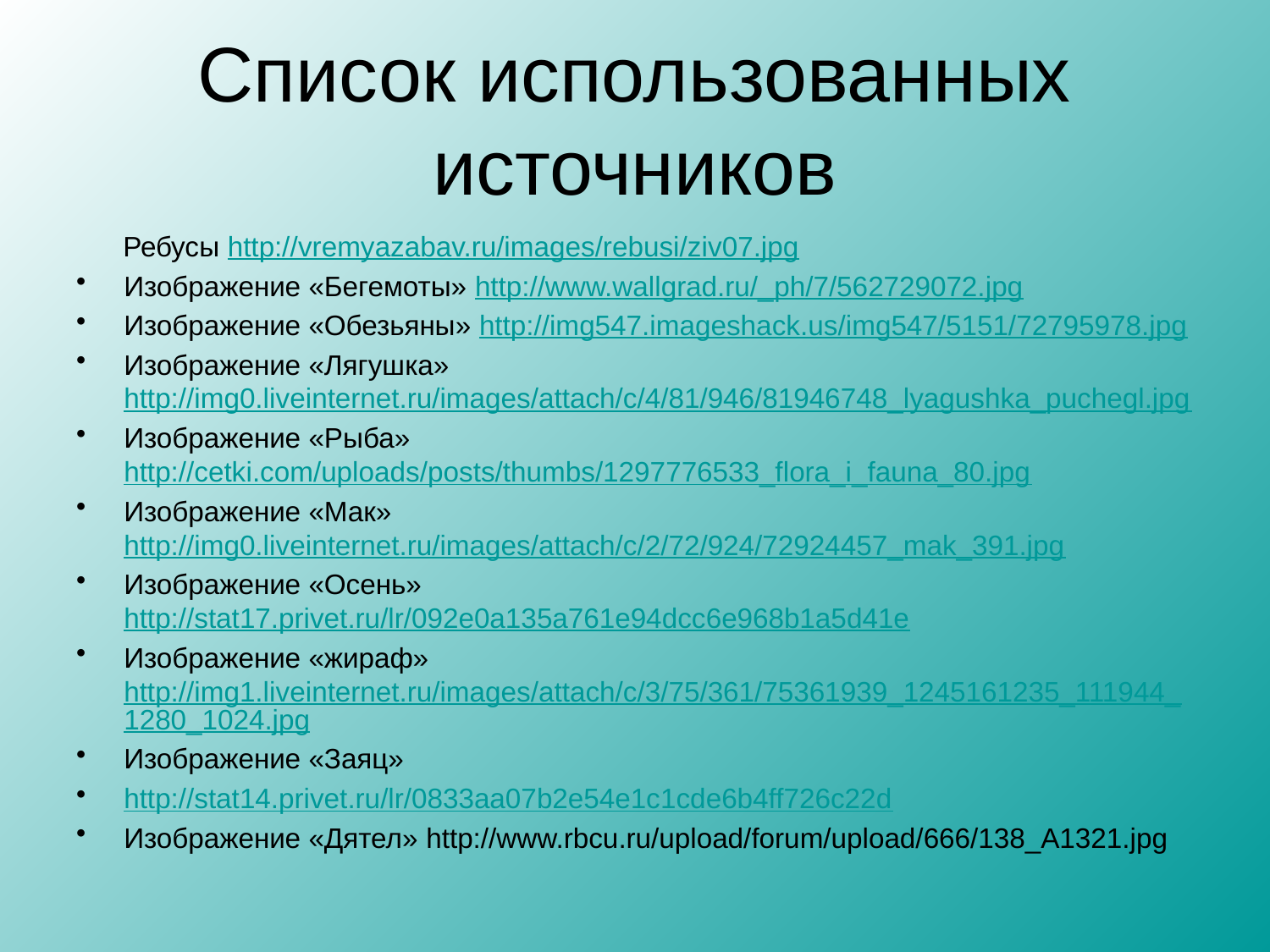

# Список использованных источников
      Ребусы http://vremyazabav.ru/images/rebusi/ziv07.jpg
Изображение «Бегемоты» http://www.wallgrad.ru/_ph/7/562729072.jpg
Изображение «Обезьяны» http://img547.imageshack.us/img547/5151/72795978.jpg
Изображение «Лягушка» http://img0.liveinternet.ru/images/attach/c/4/81/946/81946748_lyagushka_puchegl.jpg
Изображение «Рыба» http://cetki.com/uploads/posts/thumbs/1297776533_flora_i_fauna_80.jpg
Изображение «Мак» http://img0.liveinternet.ru/images/attach/c/2/72/924/72924457_mak_391.jpg
Изображение «Осень» http://stat17.privet.ru/lr/092e0a135a761e94dcc6e968b1a5d41e
Изображение «жираф» http://img1.liveinternet.ru/images/attach/c/3/75/361/75361939_1245161235_111944_1280_1024.jpg
Изображение «Заяц»
http://stat14.privet.ru/lr/0833aa07b2e54e1c1cde6b4ff726c22d
Изображение «Дятел» http://www.rbcu.ru/upload/forum/upload/666/138_A1321.jpg